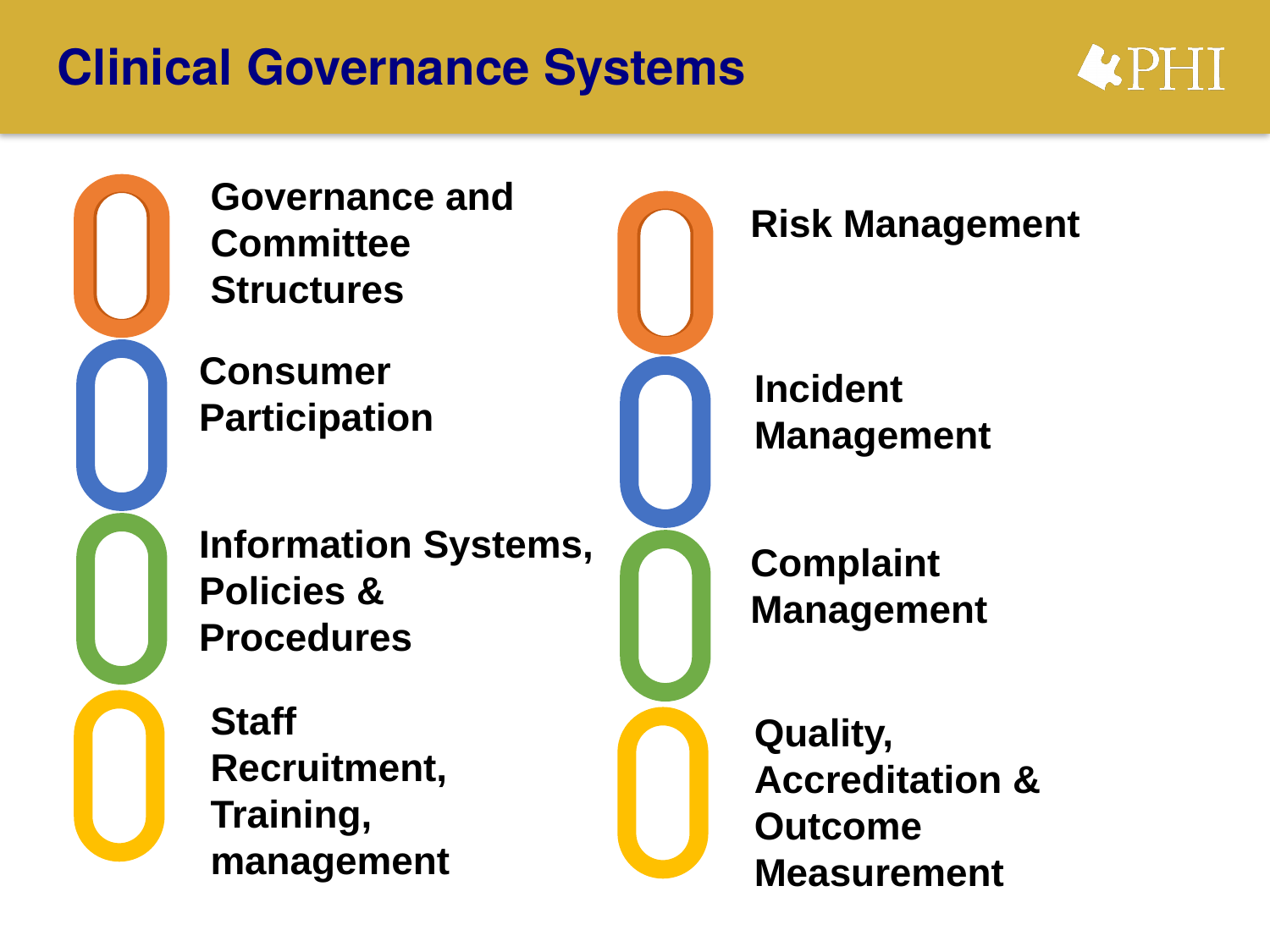

Clinical Governance Systems
Governance and Committee Structures

Risk Management
Consumer Participation
Incident Management
Information Systems, Policies &
Procedures
Complaint Management
Staff Recruitment,  Training, management
Quality, Accreditation & Outcome Measurement